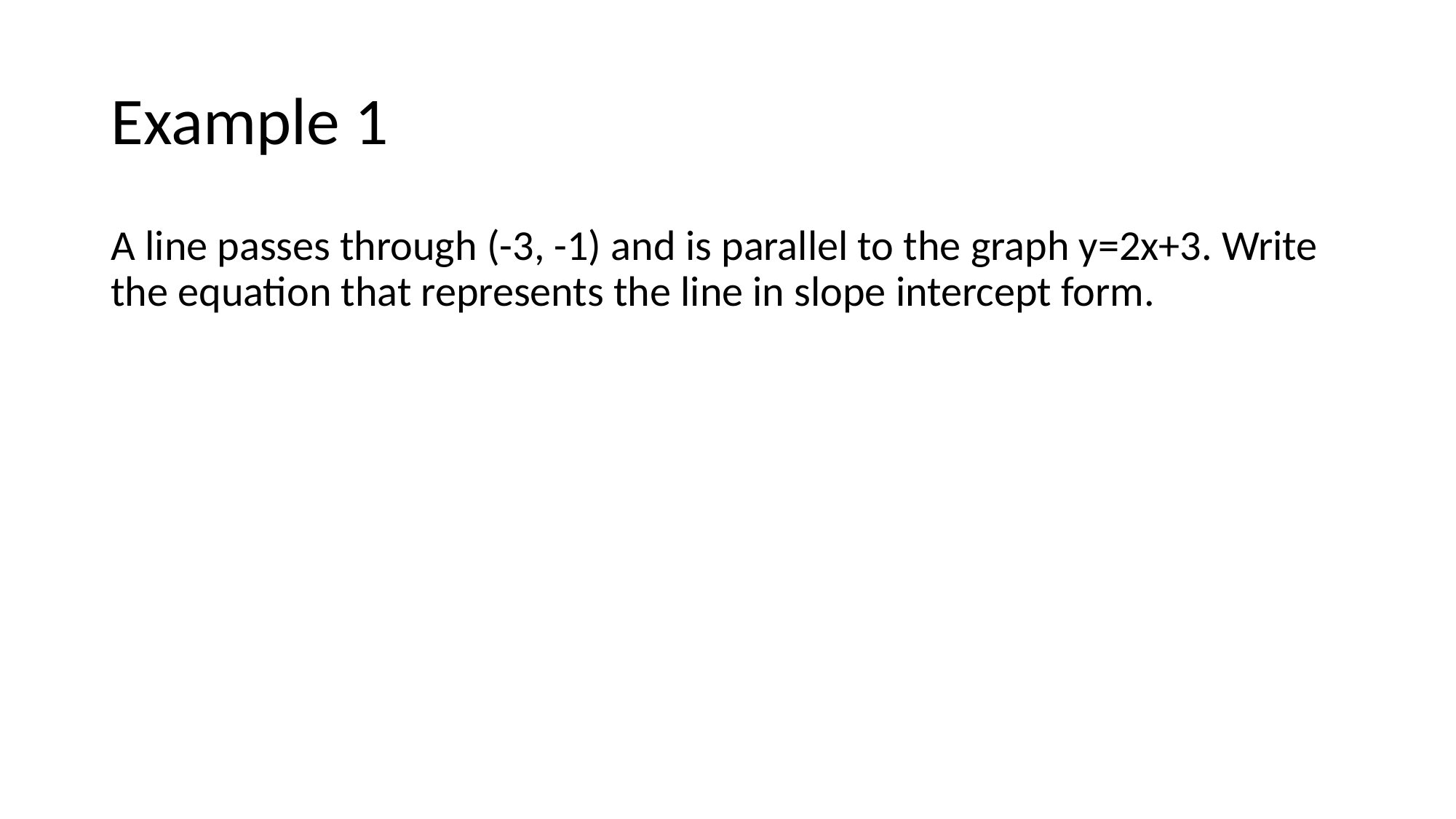

# Example 1
A line passes through (-3, -1) and is parallel to the graph y=2x+3. Write the equation that represents the line in slope intercept form.